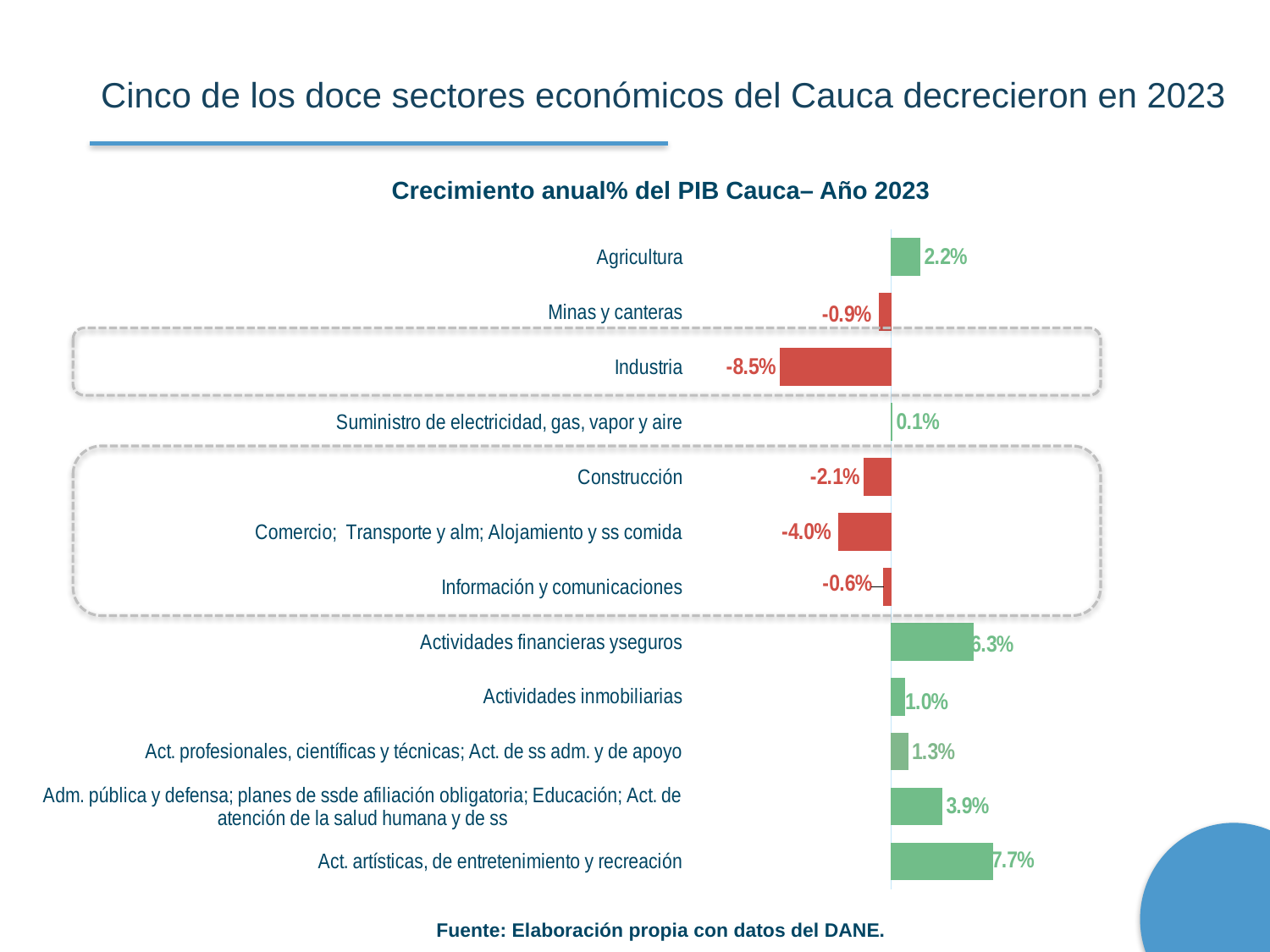

Cinco de los doce sectores económicos del Cauca decrecieron en 2023
Crecimiento anual% del PIB Cauca– Año 2023

### Chart

| Category | PIB |
|---|---|
| Agricultura | 0.02186534432525747 |
| Minas y canteras | -0.009245320006914994 |
| Industria | -0.0845672559686939 |
| Suministro de electricidad, gas, vapor y aire | 0.0008183240142321324 |
| Construcción | -0.020785782532854853 |
| Comercio;  Transporte y alm; Alojamiento y ss comida | -0.03987543522880827 |
| Información y comunicaciones | -0.006009462532533263 |
| Actividades financieras yseguros | 0.06258918219753155 |
| Actividades inmobiliarias | 0.01 |
| Act. profesionales, científicas y técnicas; Act. de ss adm. y de apoyo | 0.012618752419814711 |
| Adm. pública y defensa; planes de ssde afiliación obligatoria; Educación; Act. de atención de la salud humana y de ss | 0.0385419813079902 |
| Act. artísticas, de entretenimiento y recreación | 0.07708061595310653 |

Fuente: Elaboración propia con datos del DANE.